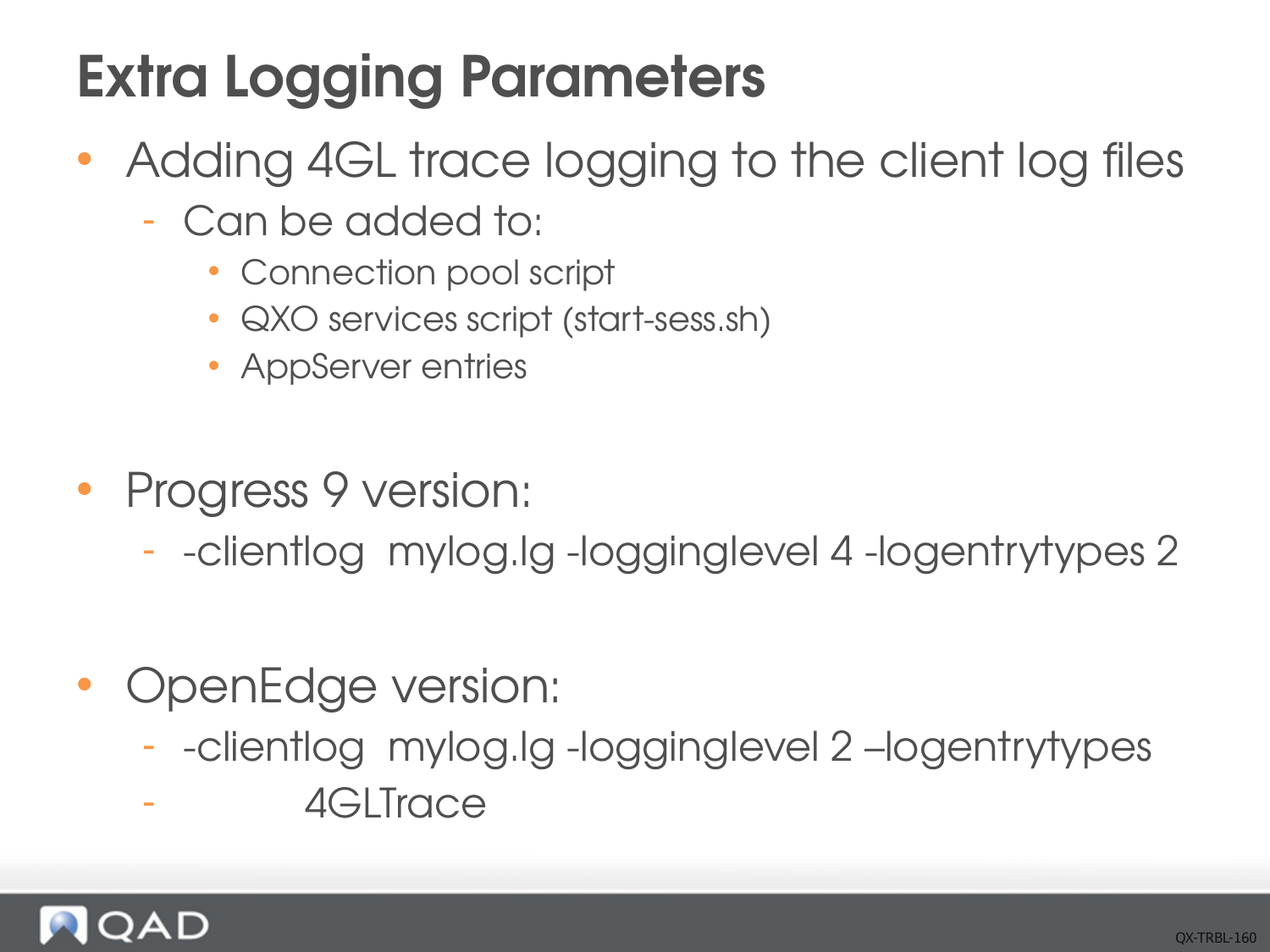

# Extra Logging Parameters
Adding 4GL trace logging to the client log files
Can be added to:
Connection pool script
QXO services script (start-sess.sh)
AppServer entries

Progress 9 version:
-clientlog  mylog.lg -logginglevel 4 -logentrytypes 2

OpenEdge version:
-clientlog  mylog.lg -logginglevel 2 –logentrytypes
	4GLTrace
QX-TRBL-160